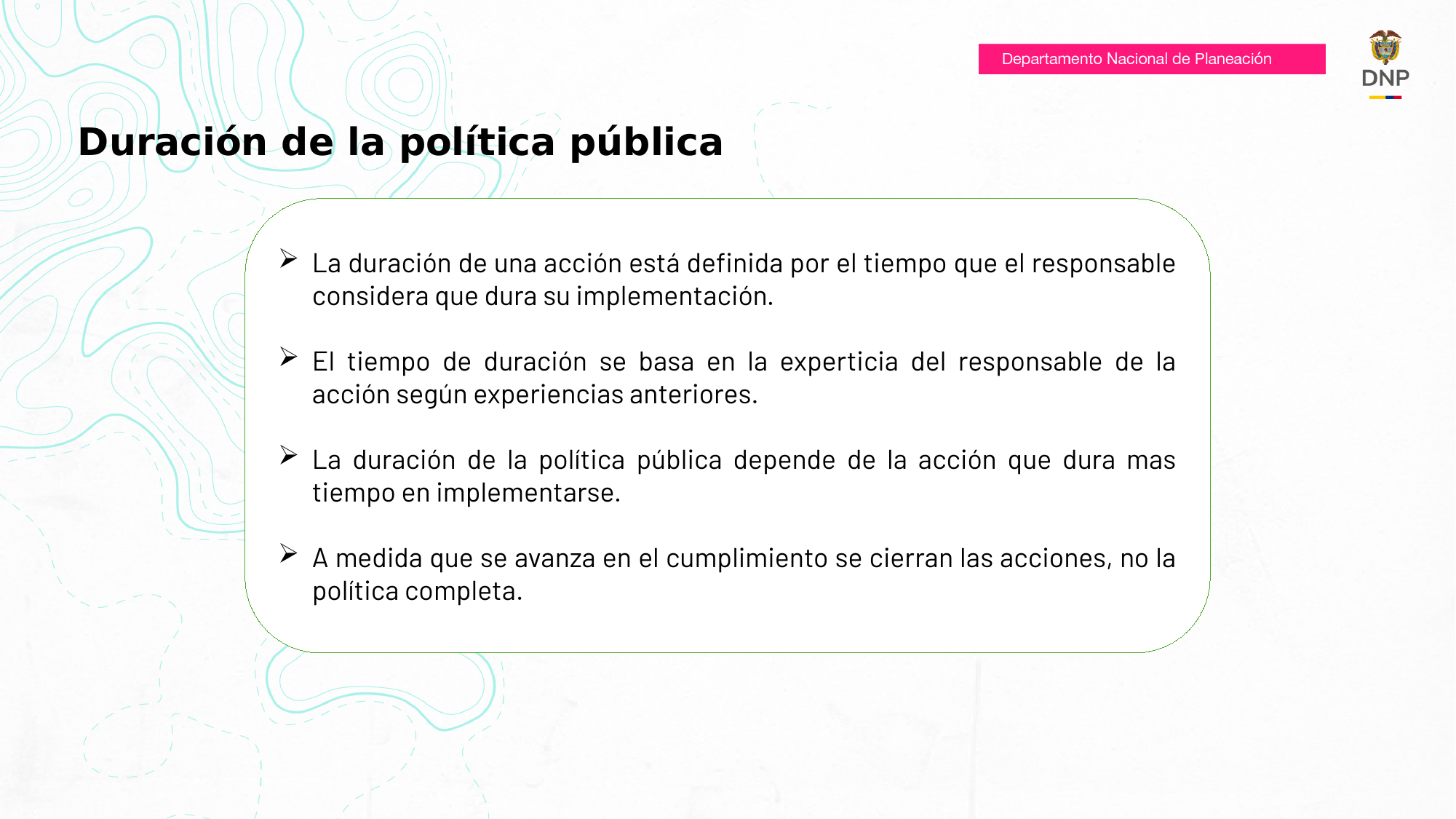

Duración de la política pública
La duración de una acción está definida por el tiempo que el responsable considera que dura su implementación.

El tiempo de duración se basa en la experticia del responsable de la acción según experiencias anteriores.

La duración de la política pública depende de la acción que dura mas tiempo en implementarse.

A medida que se avanza en el cumplimiento se cierran las acciones, no la política completa.